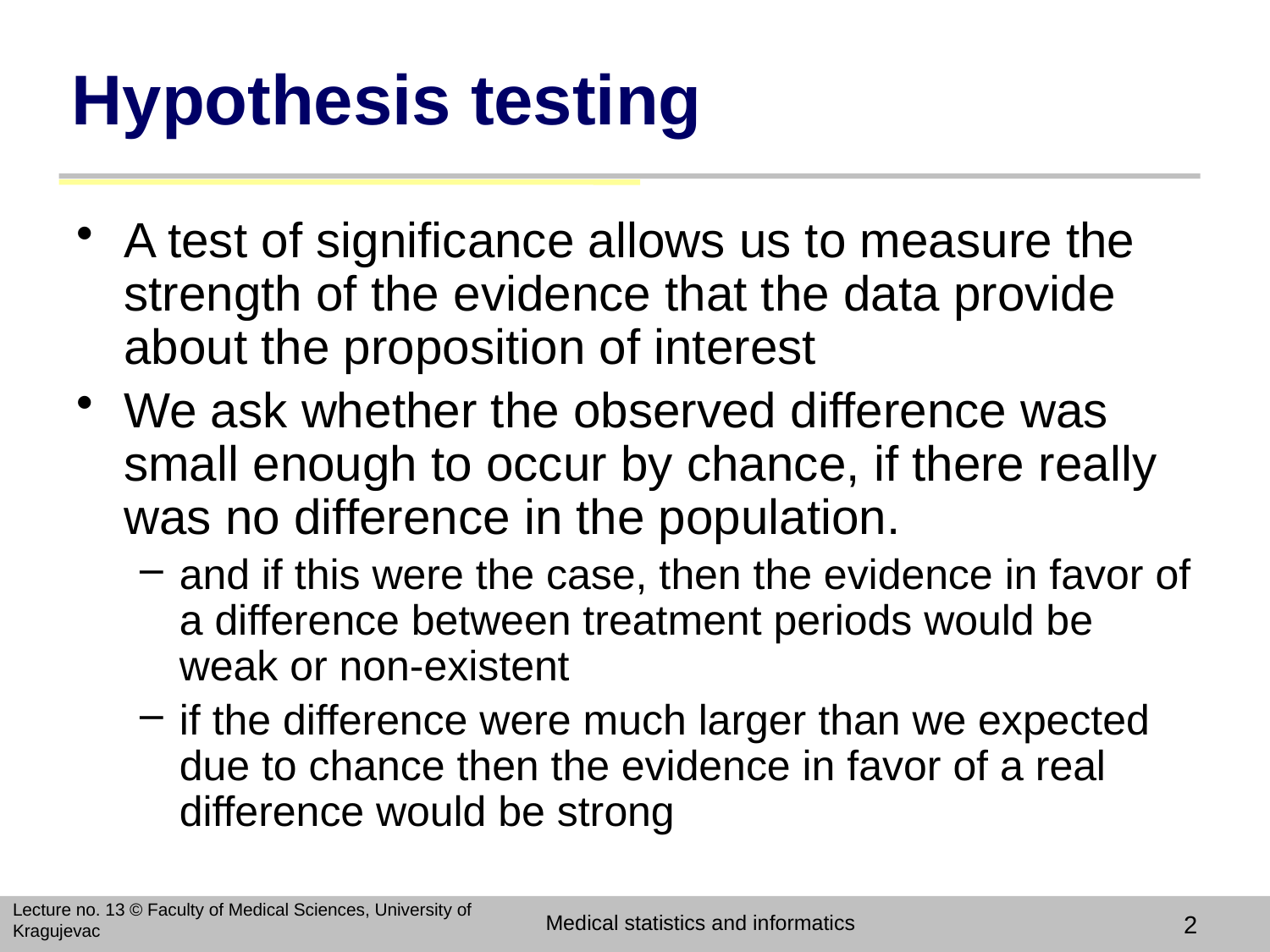

# Hypothesis testing
A test of significance allows us to measure the strength of the evidence that the data provide about the proposition of interest
We ask whether the observed difference was small enough to occur by chance, if there really was no difference in the population.
and if this were the case, then the evidence in favor of a difference between treatment periods would be weak or non-existent
if the difference were much larger than we expected due to chance then the evidence in favor of a real difference would be strong
Lecture no. 13 © Faculty of Medical Sciences, University of Kragujevac
Medical statistics and informatics
2